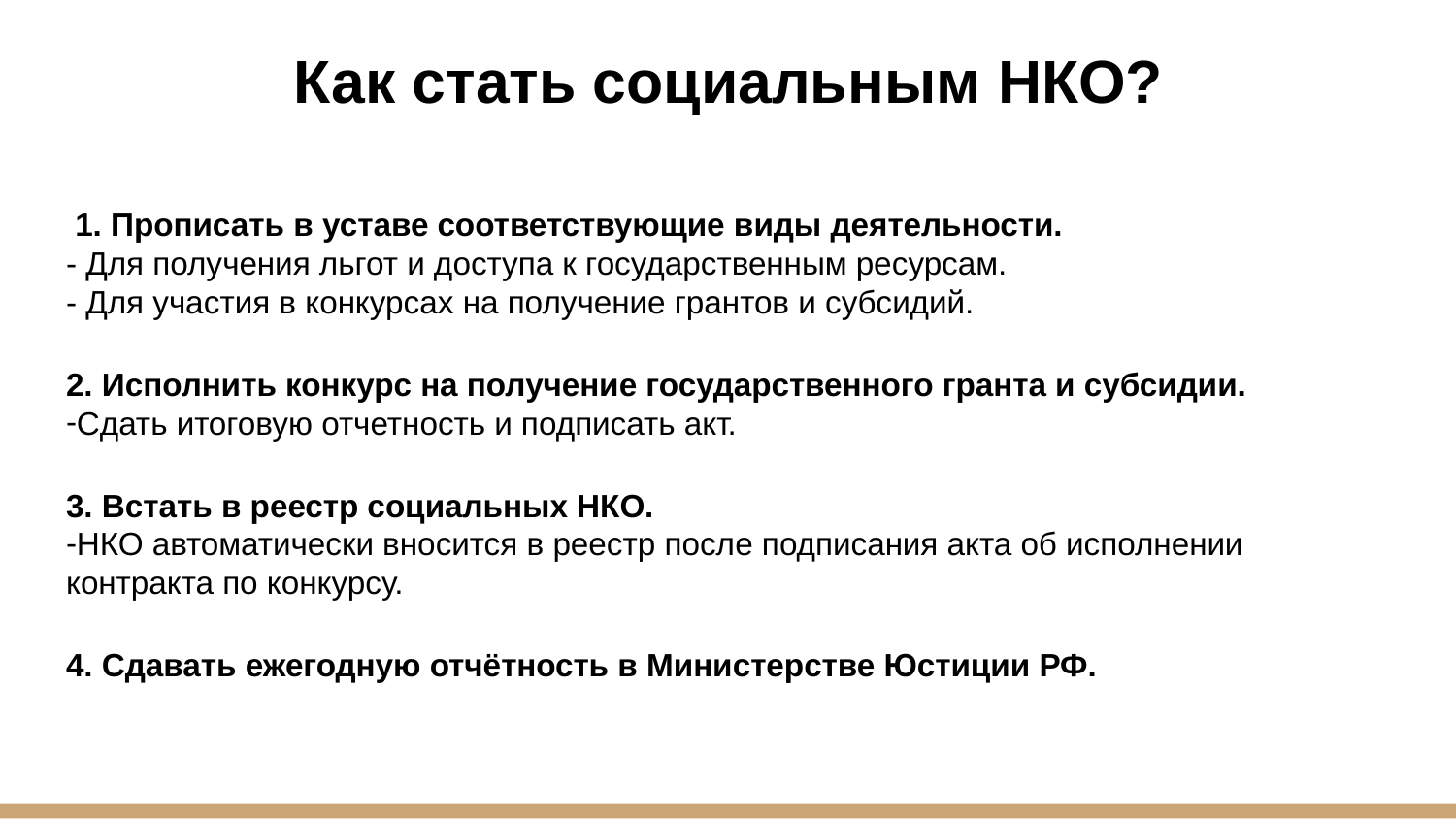

Как стать социальным НКО?

 1. Прописать в уставе соответствующие виды деятельности.
- Для получения льгот и доступа к государственным ресурсам.
- Для участия в конкурсах на получение грантов и субсидий.

2. Исполнить конкурс на получение государственного гранта и субсидии.
Сдать итоговую отчетность и подписать акт.

3. Встать в реестр социальных НКО.
НКО автоматически вносится в реестр после подписания акта об исполнении контракта по конкурсу.

4. Сдавать ежегодную отчётность в Министерстве Юстиции РФ.